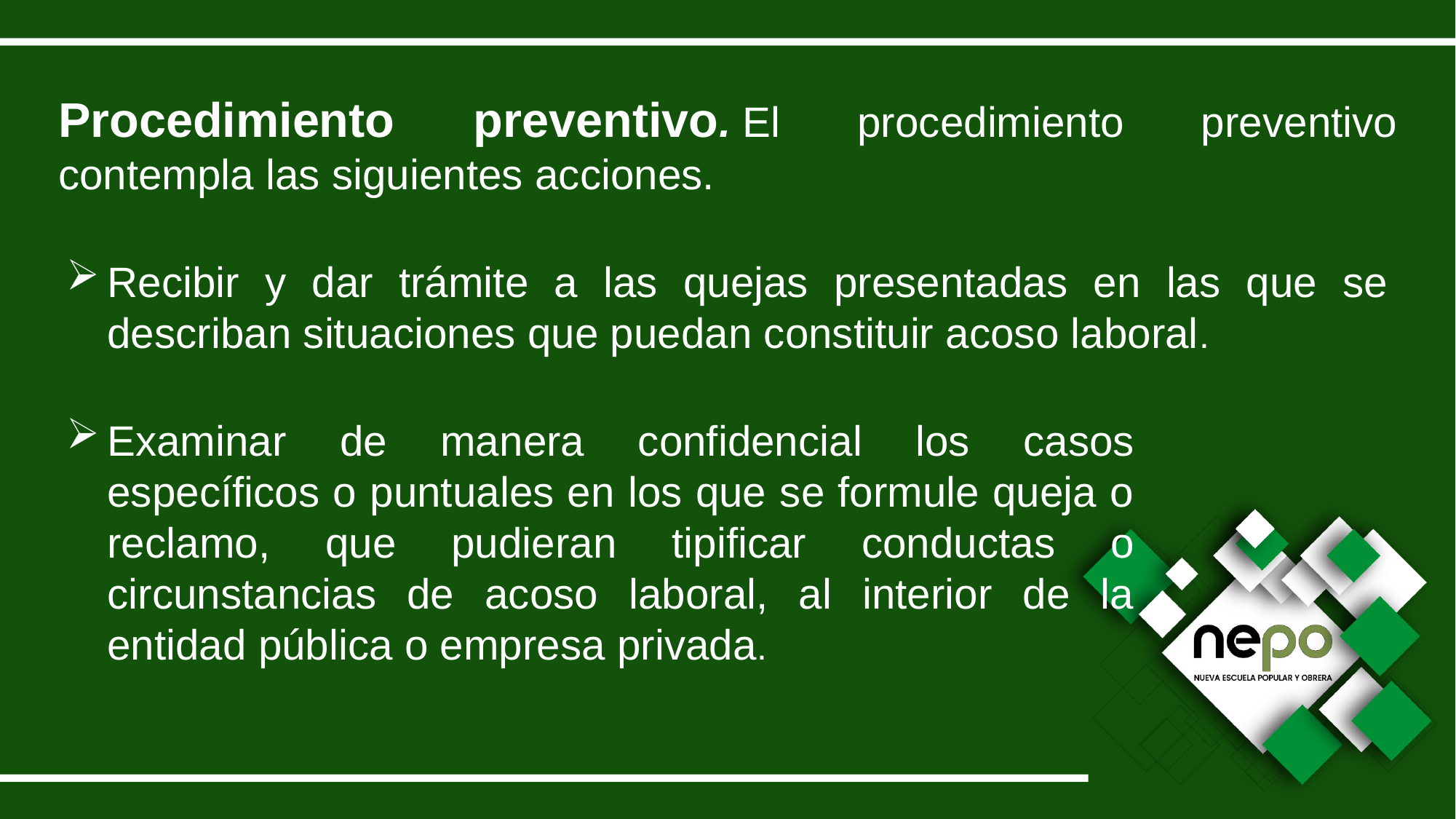

Procedimiento preventivo. El procedimiento preventivo contempla las siguientes acciones.
Recibir y dar trámite a las quejas presentadas en las que se describan situaciones que puedan constituir acoso laboral.
Examinar de manera confidencial los casos específicos o puntuales en los que se formule queja o reclamo, que pudieran tipificar conductas o circunstancias de acoso laboral, al interior de la entidad pública o empresa privada.